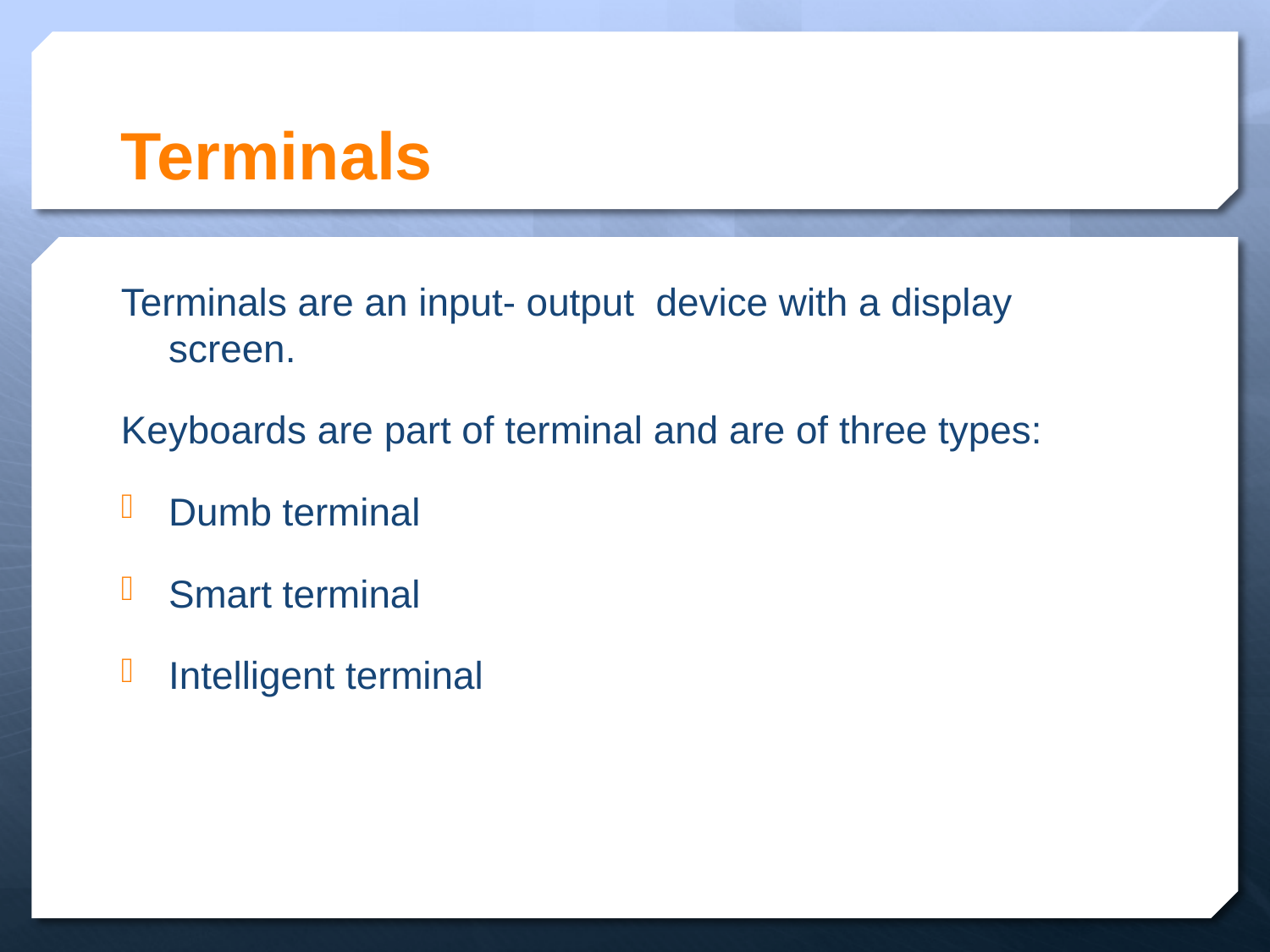

# Terminals
Terminals are an input- output  device with a display screen.
Keyboards are part of terminal and are of three types:
Dumb terminal
Smart terminal
Intelligent terminal